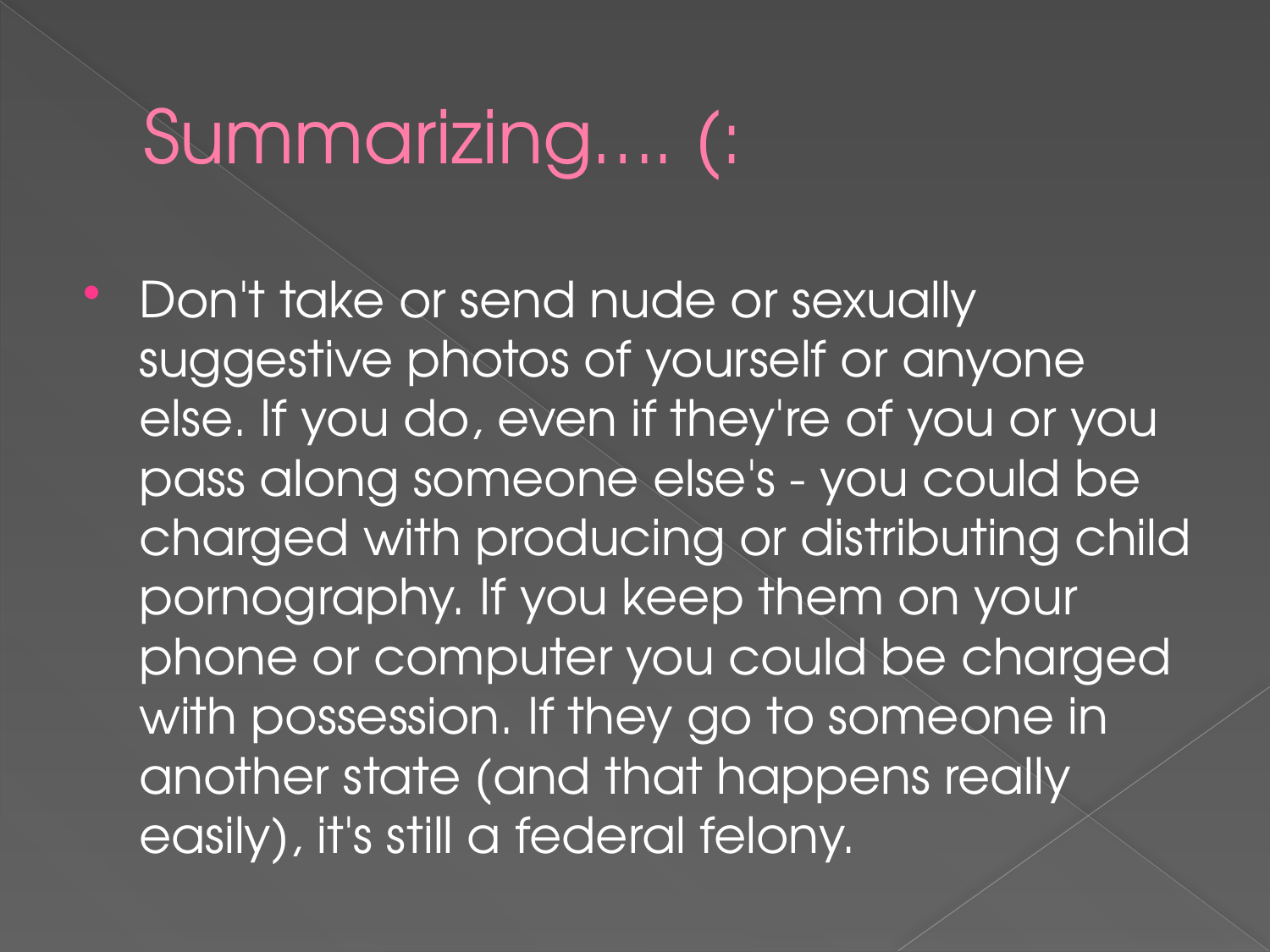

# Summarizing…. (:
Don't take or send nude or sexually suggestive photos of yourself or anyone else. If you do, even if they're of you or you pass along someone else's - you could be charged with producing or distributing child pornography. If you keep them on your phone or computer you could be charged with possession. If they go to someone in another state (and that happens really easily), it's still a federal felony.